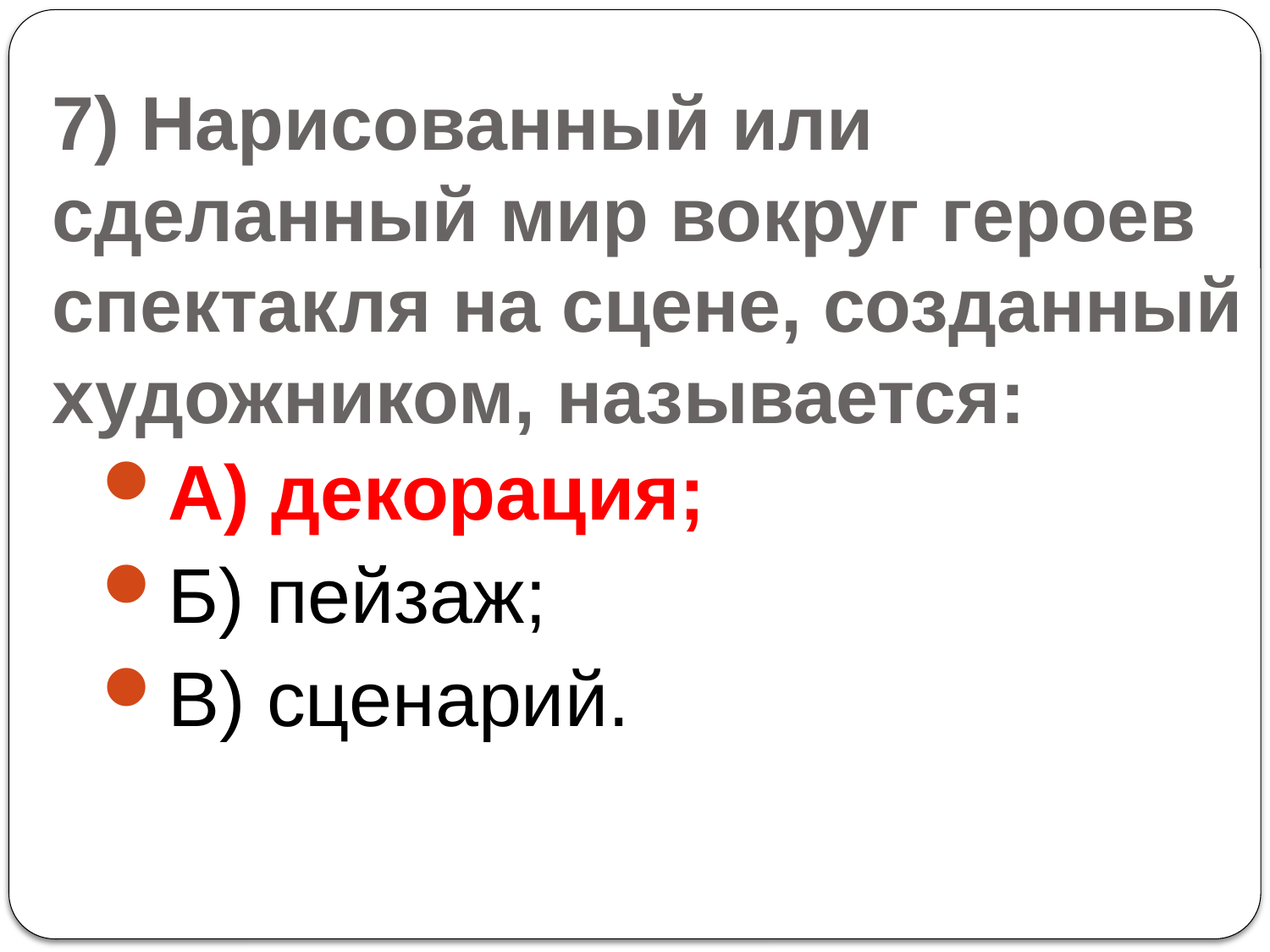

# 7) Нарисованный или сделанный мир вокруг героев спектакля на сцене, созданный художником, называется:
А) декорация;
Б) пейзаж;
В) сценарий.